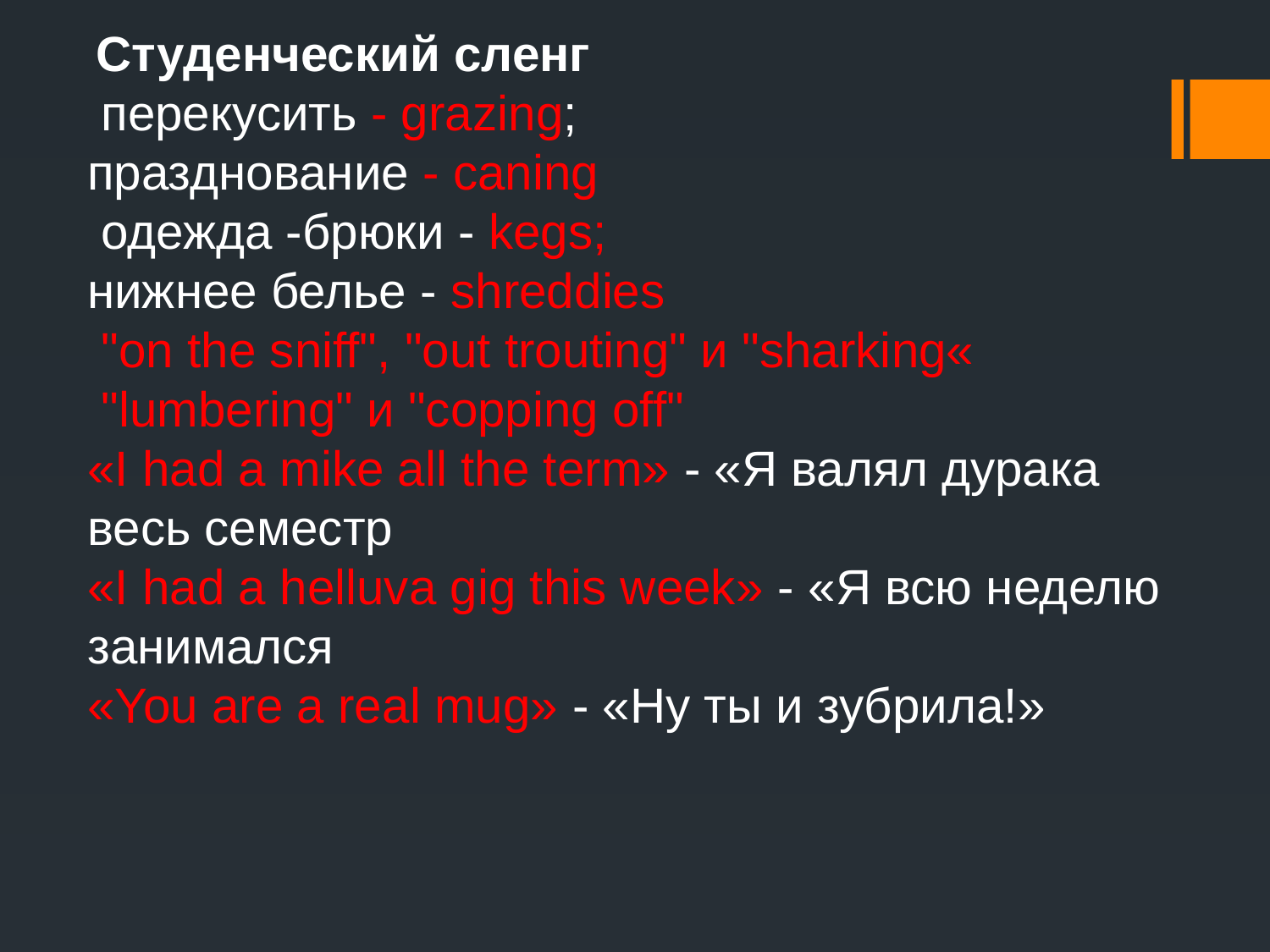

Студенческий сленг
 перекусить - grazing;
празднование - caning
 одежда -брюки - kegs;
нижнее белье - shreddies
 "on the sniff", "out trouting" и "sharking«
 "lumbering" и "copping off"
«I had a mike all the term» - «Я валял дурака весь семестр
«I had a helluva gig this week» - «Я всю неделю занимался
«You are a real mug» - «Ну ты и зубрила!»